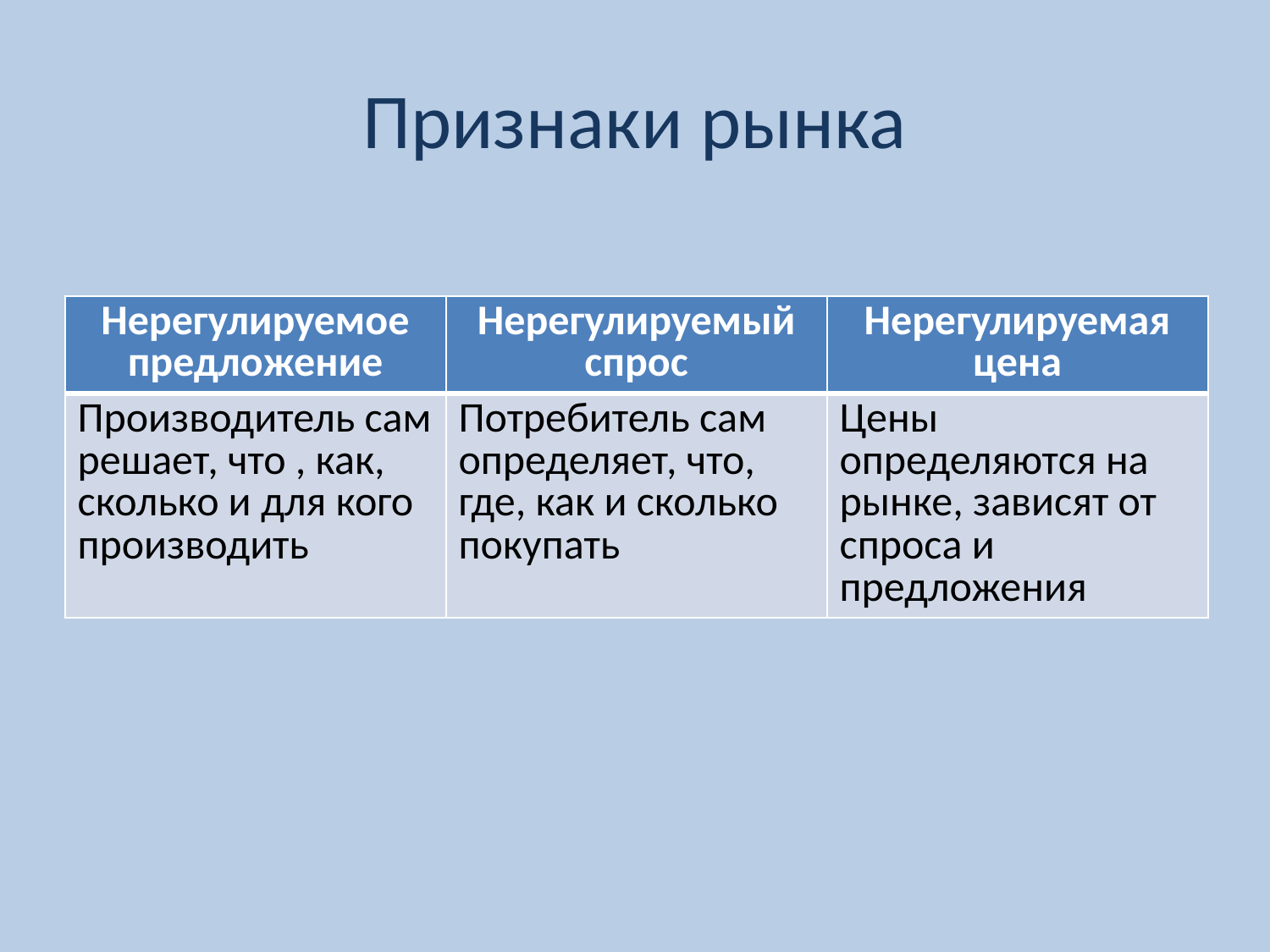

# Признаки рынка
| Нерегулируемое предложение | Нерегулируемый спрос | Нерегулируемая цена |
| --- | --- | --- |
| Производитель сам решает, что , как, сколько и для кого производить | Потребитель сам определяет, что, где, как и сколько покупать | Цены определяются на рынке, зависят от спроса и предложения |